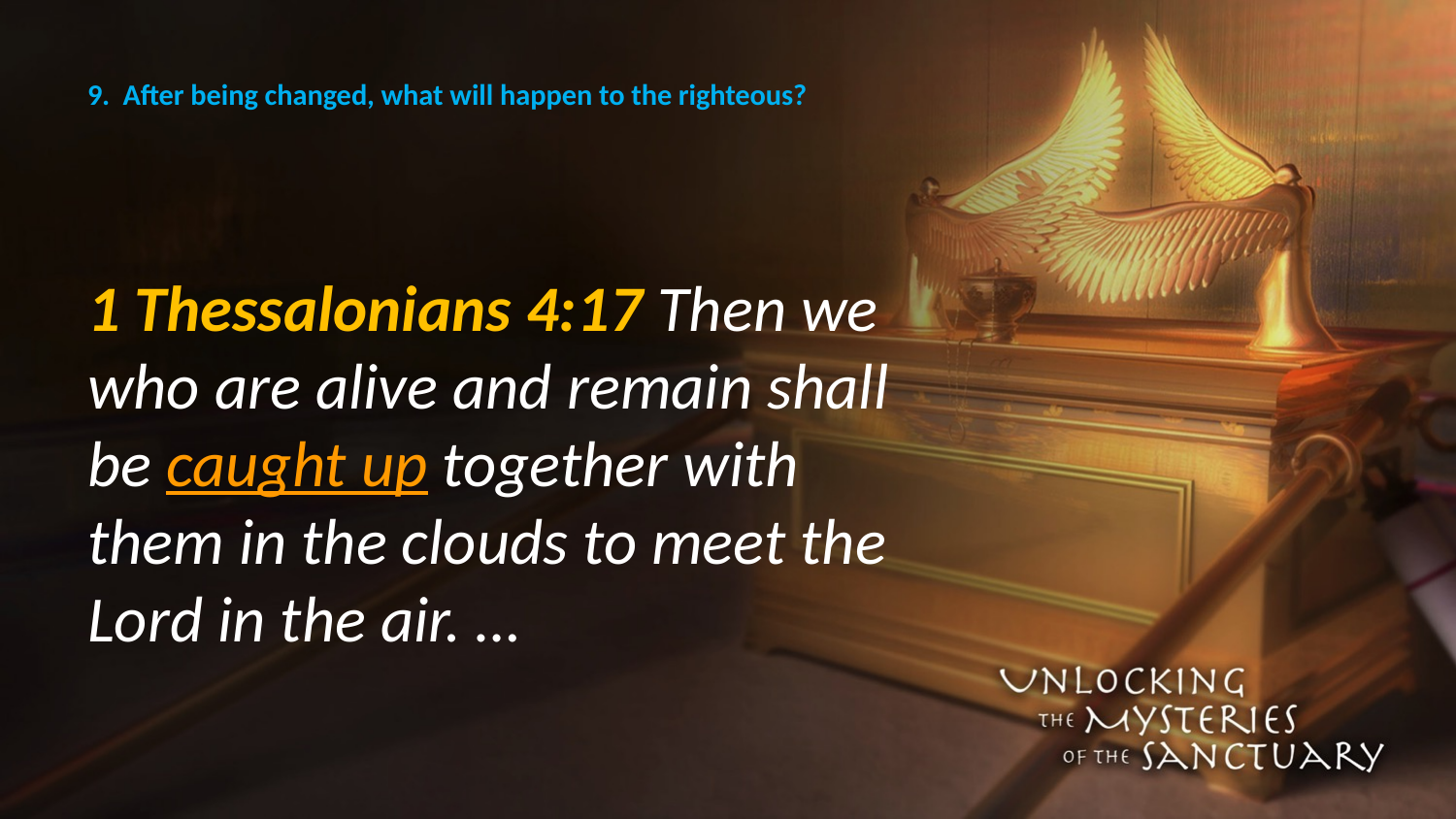

# 9.  After being changed, what will happen to the righteous?

1 Thessalonians 4:17 Then we who are alive and remain shall be caught up together with them in the clouds to meet the Lord in the air. …